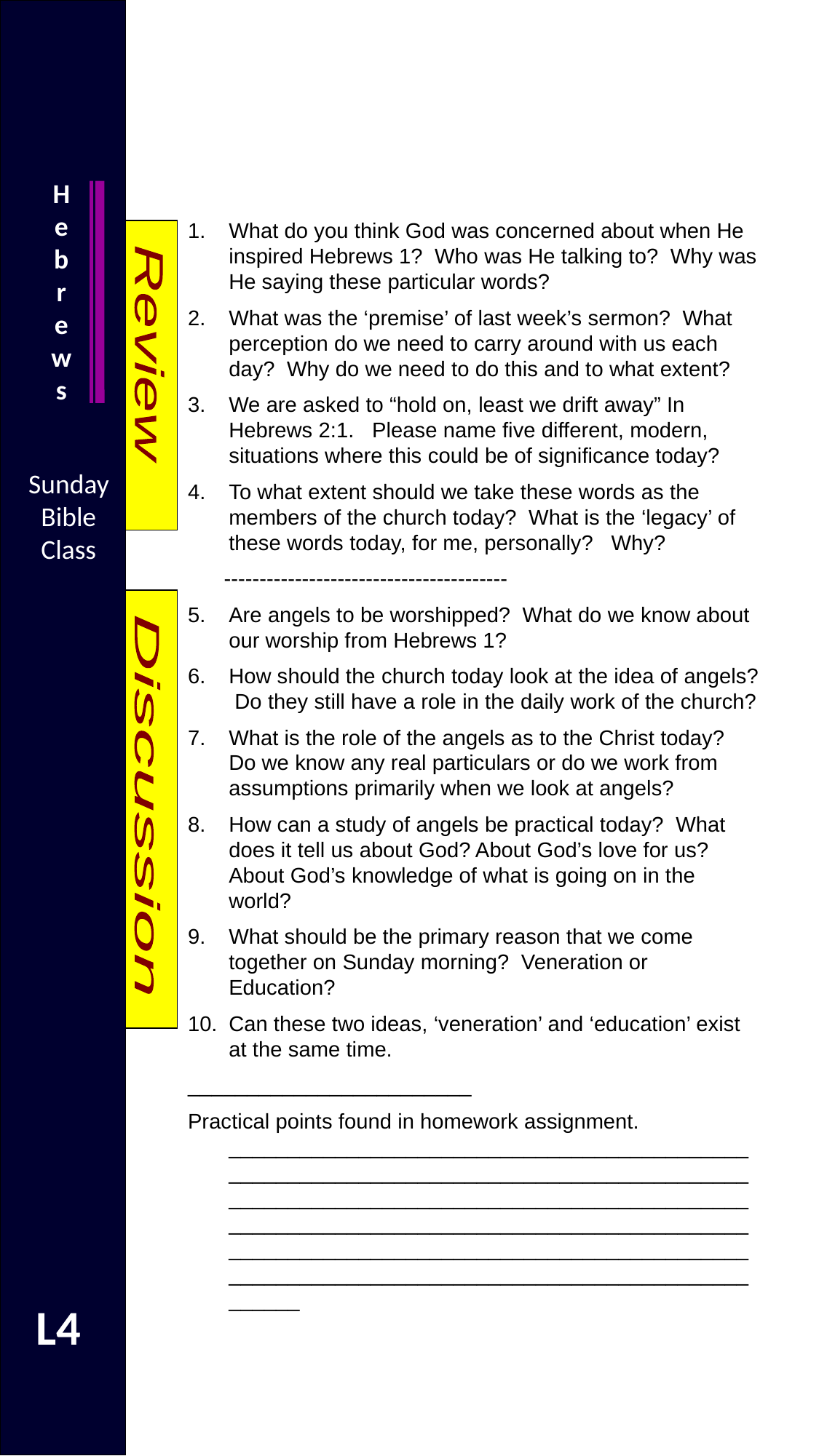

Hebrews

What do you think God was concerned about when He inspired Hebrews 1?  Who was He talking to?  Why was He saying these particular words?
What was the ‘premise’ of last week’s sermon?  What perception do we need to carry around with us each day?  Why do we need to do this and to what extent?
We are asked to “hold on, least we drift away” In Hebrews 2:1.   Please name five different, modern, situations where this could be of significance today?
To what extent should we take these words as the members of the church today?  What is the ‘legacy’ of these words today, for me, personally?   Why?
      ----------------------------------------
Are angels to be worshipped?  What do we know about our worship from Hebrews 1?
How should the church today look at the idea of angels?  Do they still have a role in the daily work of the church?
What is the role of the angels as to the Christ today?  Do we know any real particulars or do we work from assumptions primarily when we look at angels?
How can a study of angels be practical today?  What does it tell us about God? About God’s love for us?  About God’s knowledge of what is going on in the world?
What should be the primary reason that we come together on Sunday morning?  Veneration or Education?
Can these two ideas, ‘veneration’ and ‘education’ exist at the same time.
________________________
Practical points found in homework assignment.  ______________________________________________________________________________________________________________________________________________________________________________________________________________________________________________________________________________

Review
Sunday Bible Class

Discussion
L4